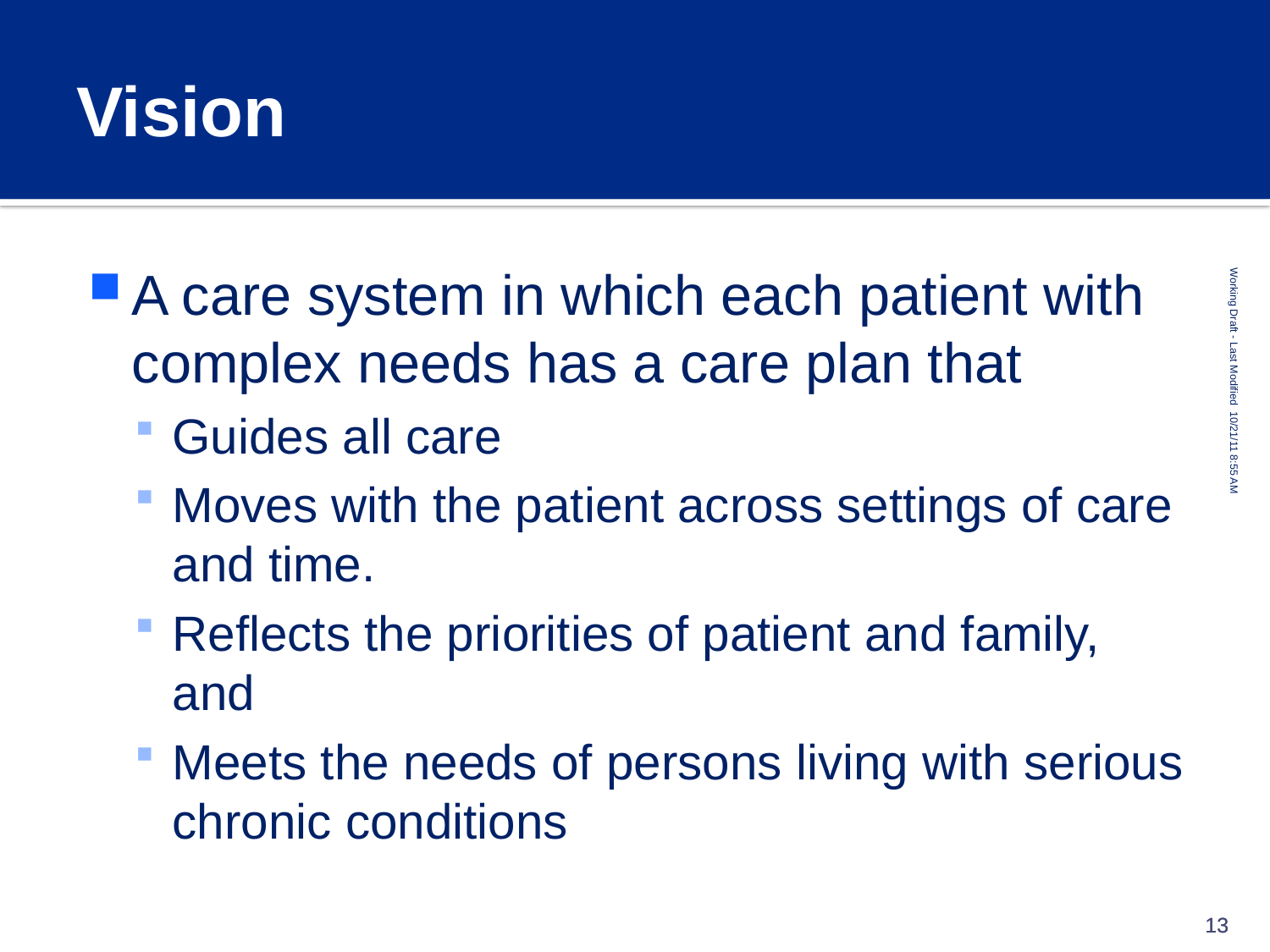

# Vision
A care system in which each patient with complex needs has a care plan that
Guides all care
Moves with the patient across settings of care and time.
Reflects the priorities of patient and family, and
Meets the needs of persons living with serious chronic conditions

13